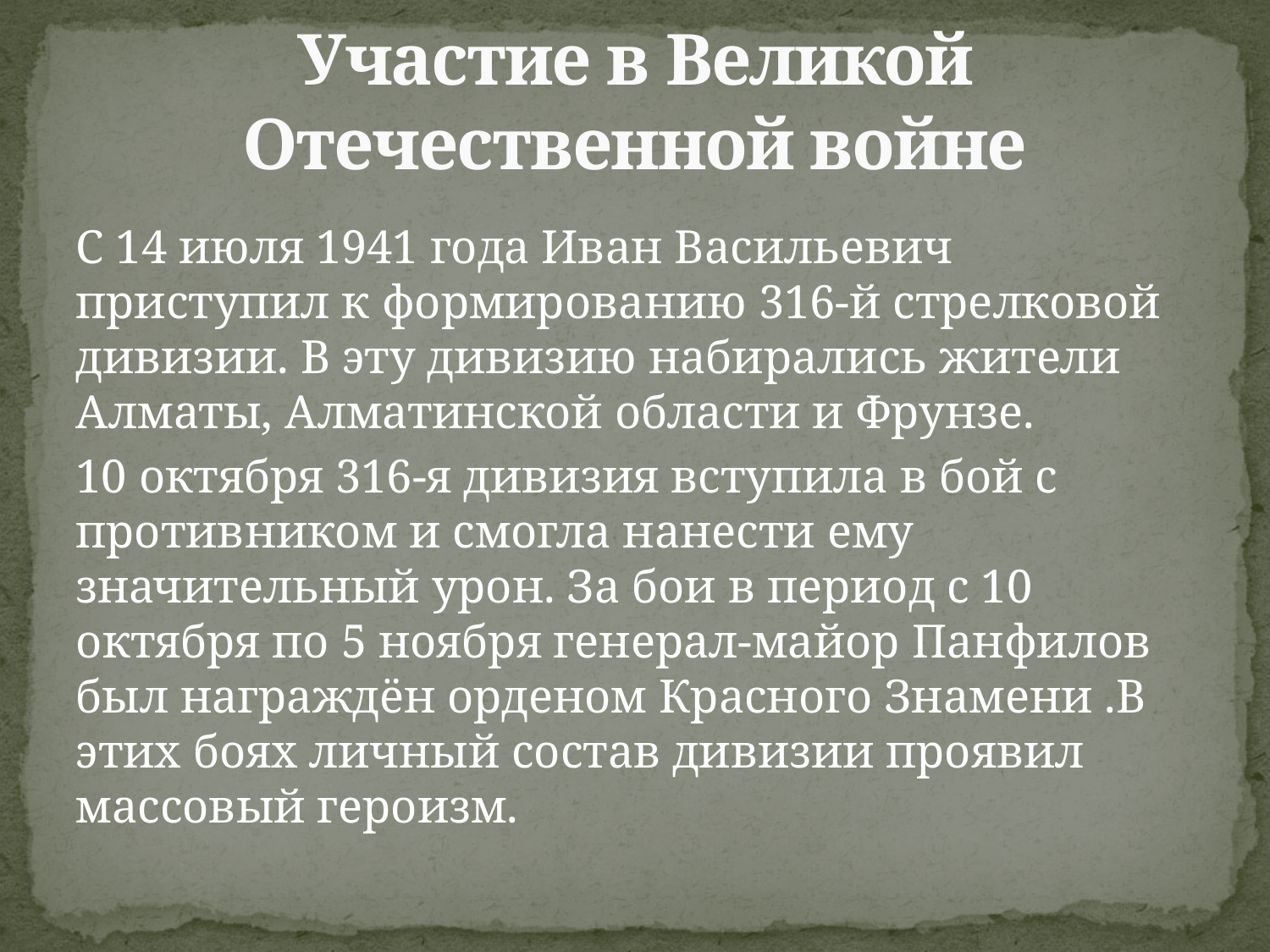

# Участие в Великой Отечественной войне
С 14 июля 1941 года Иван Васильевич приступил к формированию 316-й стрелковой дивизии. В эту дивизию набирались жители Алматы, Алматинской области и Фрунзе.
10 октября 316-я дивизия вступила в бой с противником и смогла нанести ему значительный урон. За бои в период с 10 октября по 5 ноября генерал-майор Панфилов был награждён орденом Красного Знамени .В этих боях личный состав дивизии проявил массовый героизм.